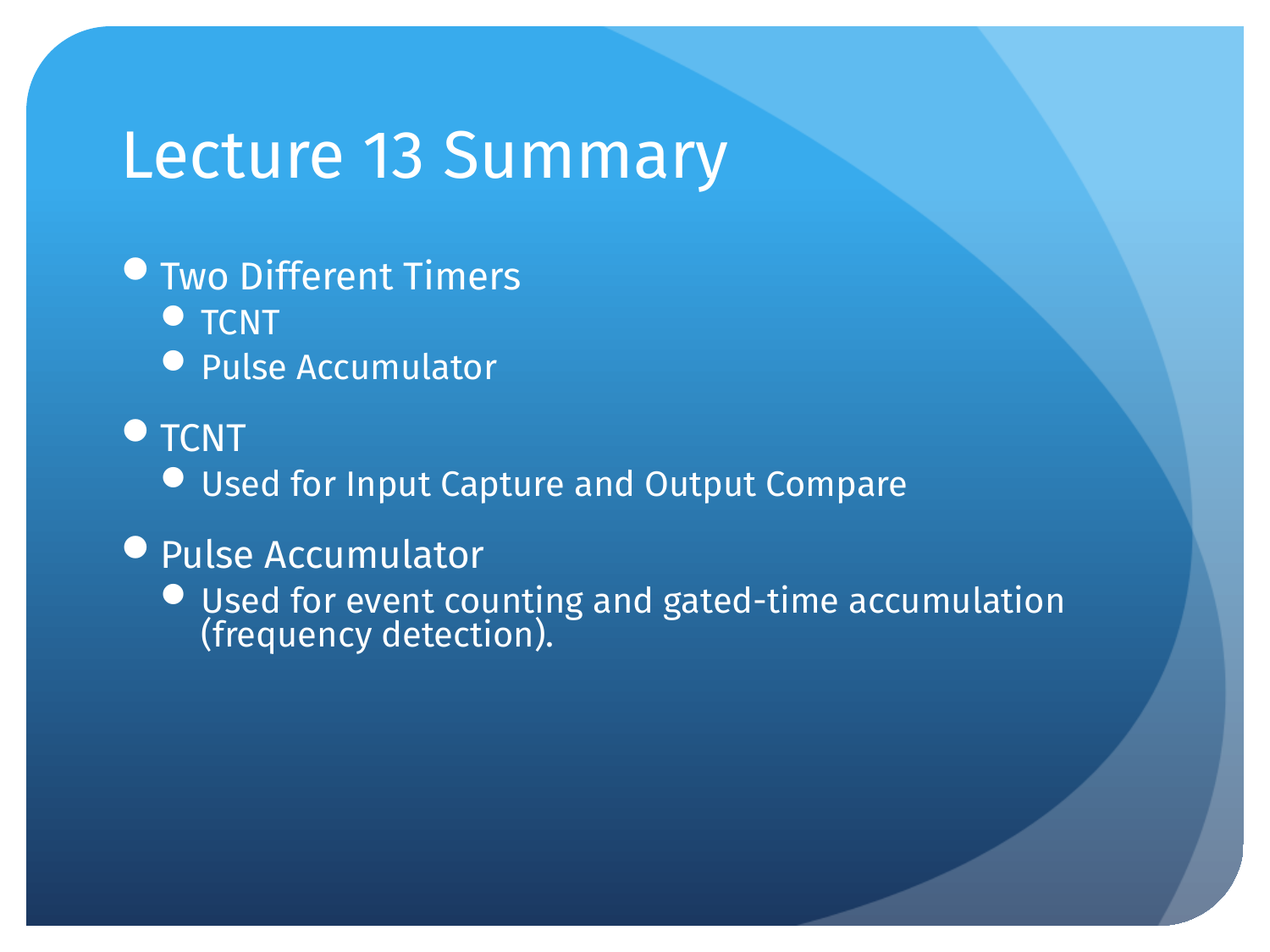

# Lecture 13 Summary
Two Different Timers
TCNT
Pulse Accumulator
TCNT
Used for Input Capture and Output Compare
Pulse Accumulator
Used for event counting and gated-time accumulation (frequency detection).